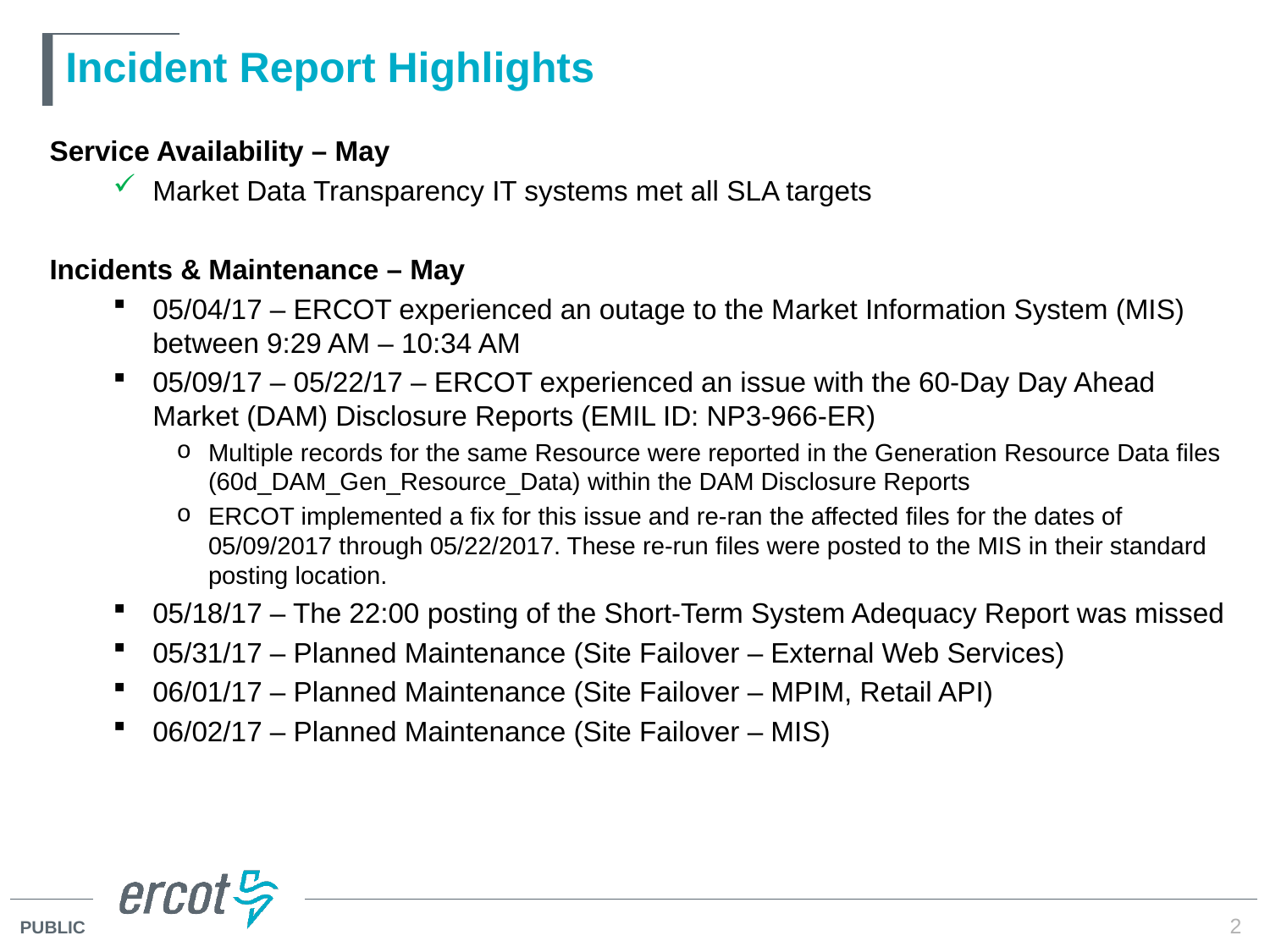

# Incident Report Highlights
Service Availability – May
Market Data Transparency IT systems met all SLA targets

Incidents & Maintenance – May
05/04/17 – ERCOT experienced an outage to the Market Information System (MIS) between 9:29 AM – 10:34 AM
05/09/17 – 05/22/17 – ERCOT experienced an issue with the 60-Day Day Ahead Market (DAM) Disclosure Reports (EMIL ID: NP3-966-ER)
Multiple records for the same Resource were reported in the Generation Resource Data files (60d_DAM_Gen_Resource_Data) within the DAM Disclosure Reports
ERCOT implemented a fix for this issue and re-ran the affected files for the dates of 05/09/2017 through 05/22/2017. These re-run files were posted to the MIS in their standard posting location.
05/18/17 – The 22:00 posting of the Short-Term System Adequacy Report was missed
05/31/17 – Planned Maintenance (Site Failover – External Web Services)
06/01/17 – Planned Maintenance (Site Failover – MPIM, Retail API)
06/02/17 – Planned Maintenance (Site Failover – MIS)

2